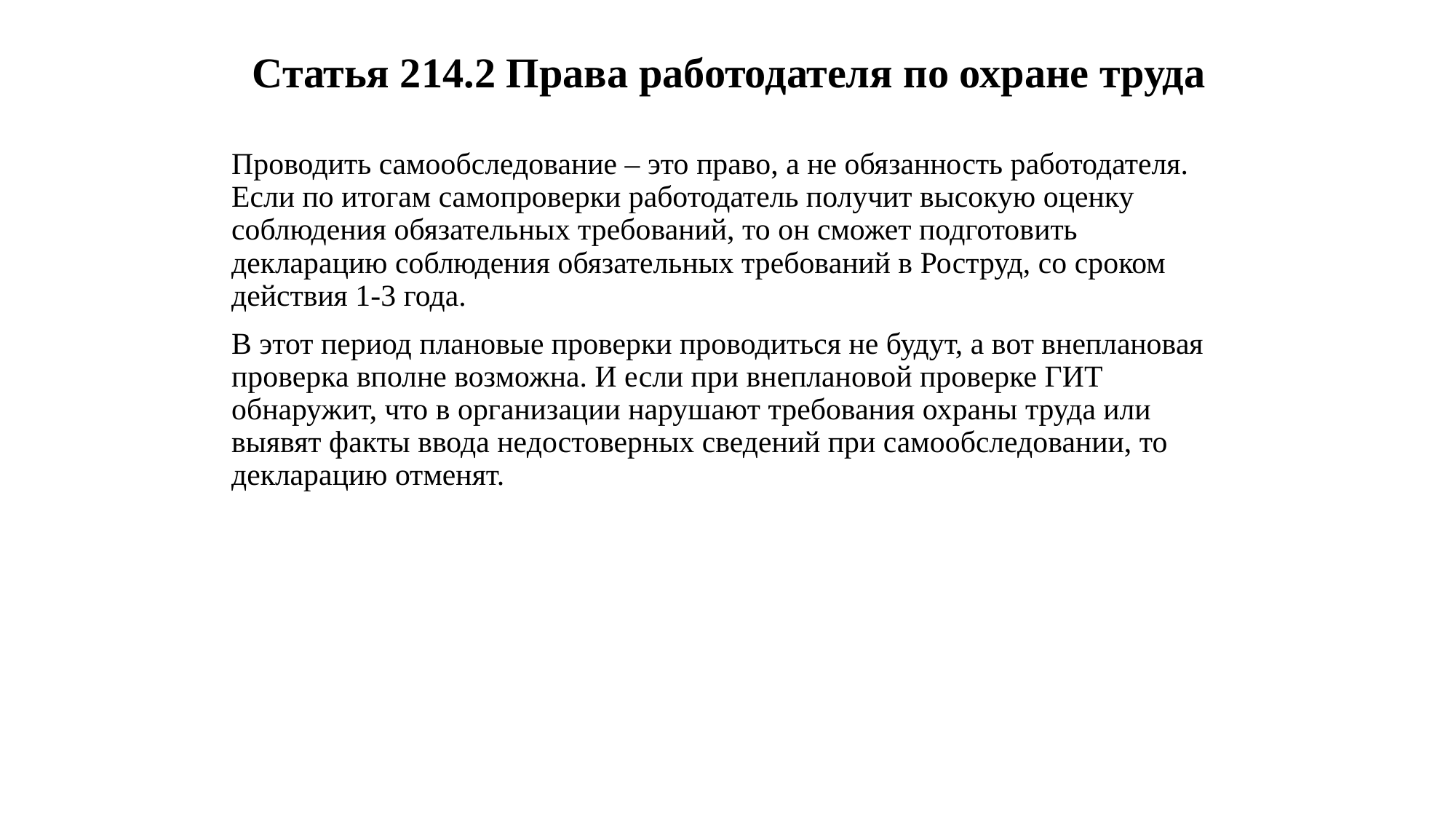

# Статья 214.2 Права работодателя по охране труда
Проводить самообследование – это право, а не обязанность работодателя. Если по итогам самопроверки работодатель получит высокую оценку соблюдения обязательных требований, то он сможет подготовить декларацию соблюдения обязательных требований в Роструд, со сроком действия 1-3 года.
В этот период плановые проверки проводиться не будут, а вот внеплановая проверка вполне возможна. И если при внеплановой проверке ГИТ обнаружит, что в организации нарушают требования охраны труда или выявят факты ввода недостоверных сведений при самообследовании, то декларацию отменят.